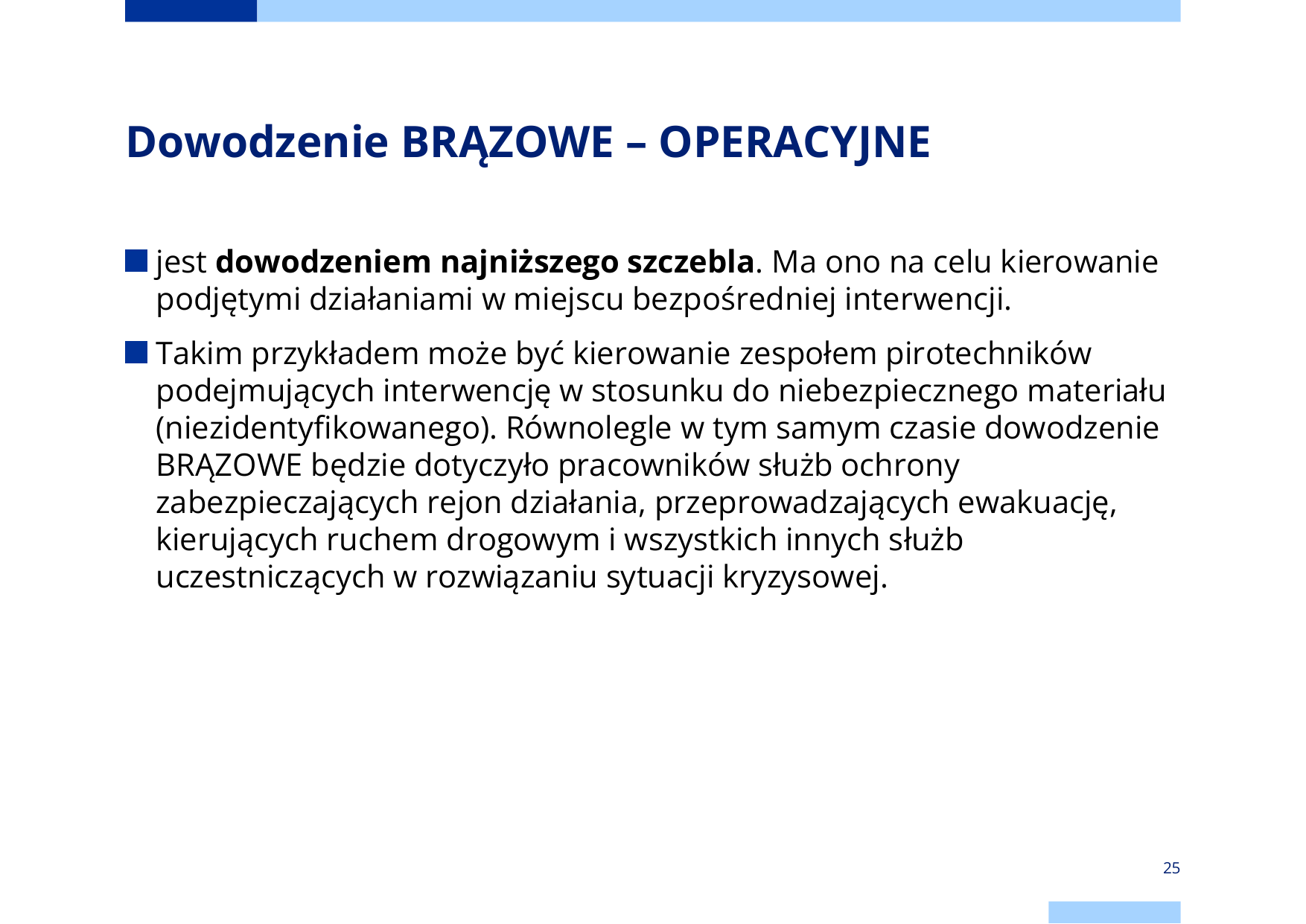

# Dowodzenie BRĄZOWE – OPERACYJNE
jest dowodzeniem najniższego szczebla. Ma ono na celu kierowanie podjętymi działaniami w miejscu bezpośredniej interwencji.
Takim przykładem może być kierowanie zespołem pirotechników podejmujących interwencję w stosunku do niebezpiecznego materiału (niezidentyfikowanego). Równolegle w tym samym czasie dowodzenie BRĄZOWE będzie dotyczyło pracowników służb ochrony zabezpieczających rejon działania, przeprowadzających ewakuację, kierujących ruchem drogowym i wszystkich innych służb uczestniczących w rozwiązaniu sytuacji kryzysowej.

25